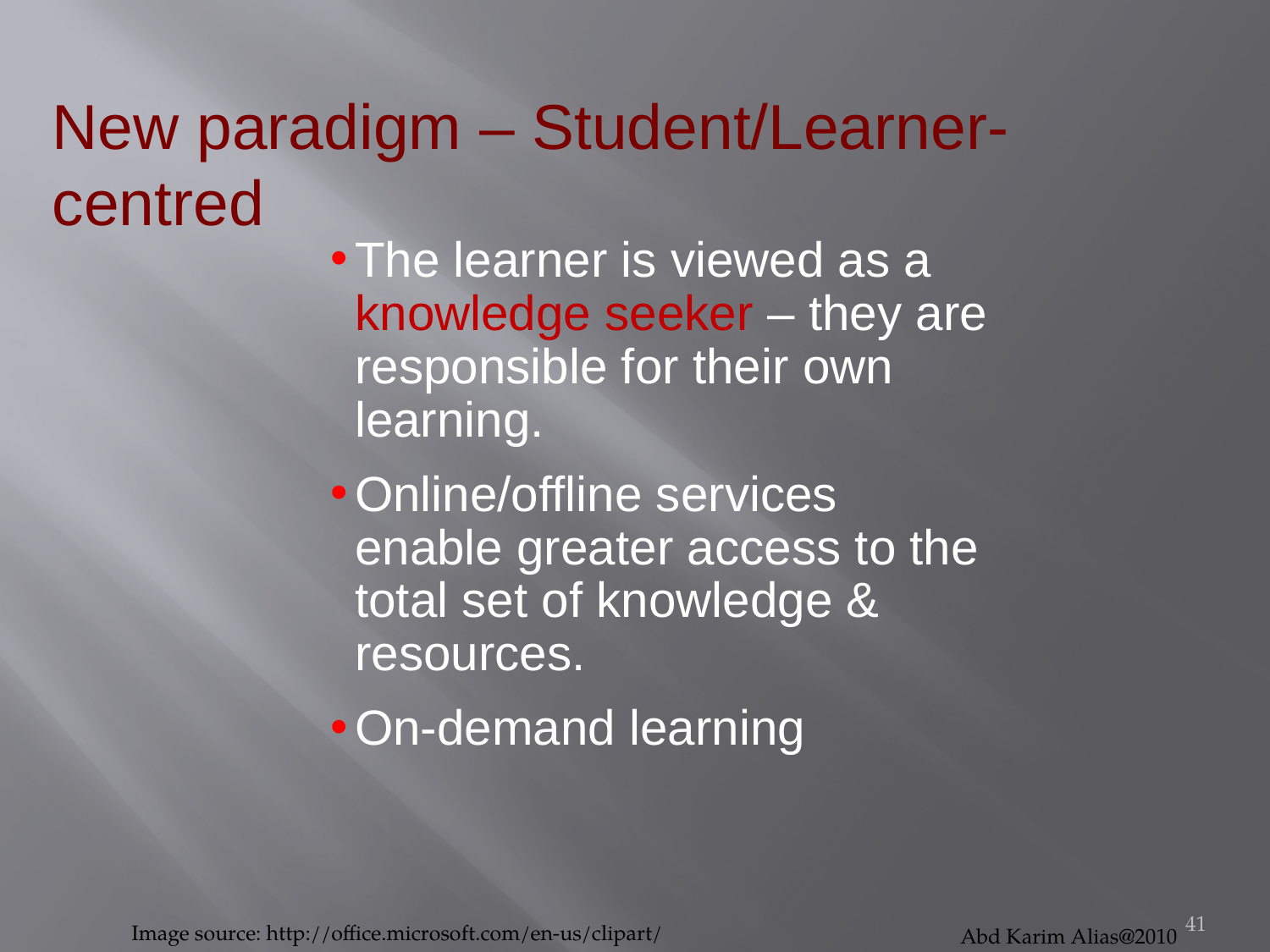

New paradigm – Student/Learner-centred
The learner is viewed as a knowledge seeker – they are responsible for their own learning.
Online/offline services enable greater access to the total set of knowledge & resources.
On-demand learning
41
Abd Karim Alias@2010
Image source: http://office.microsoft.com/en-us/clipart/